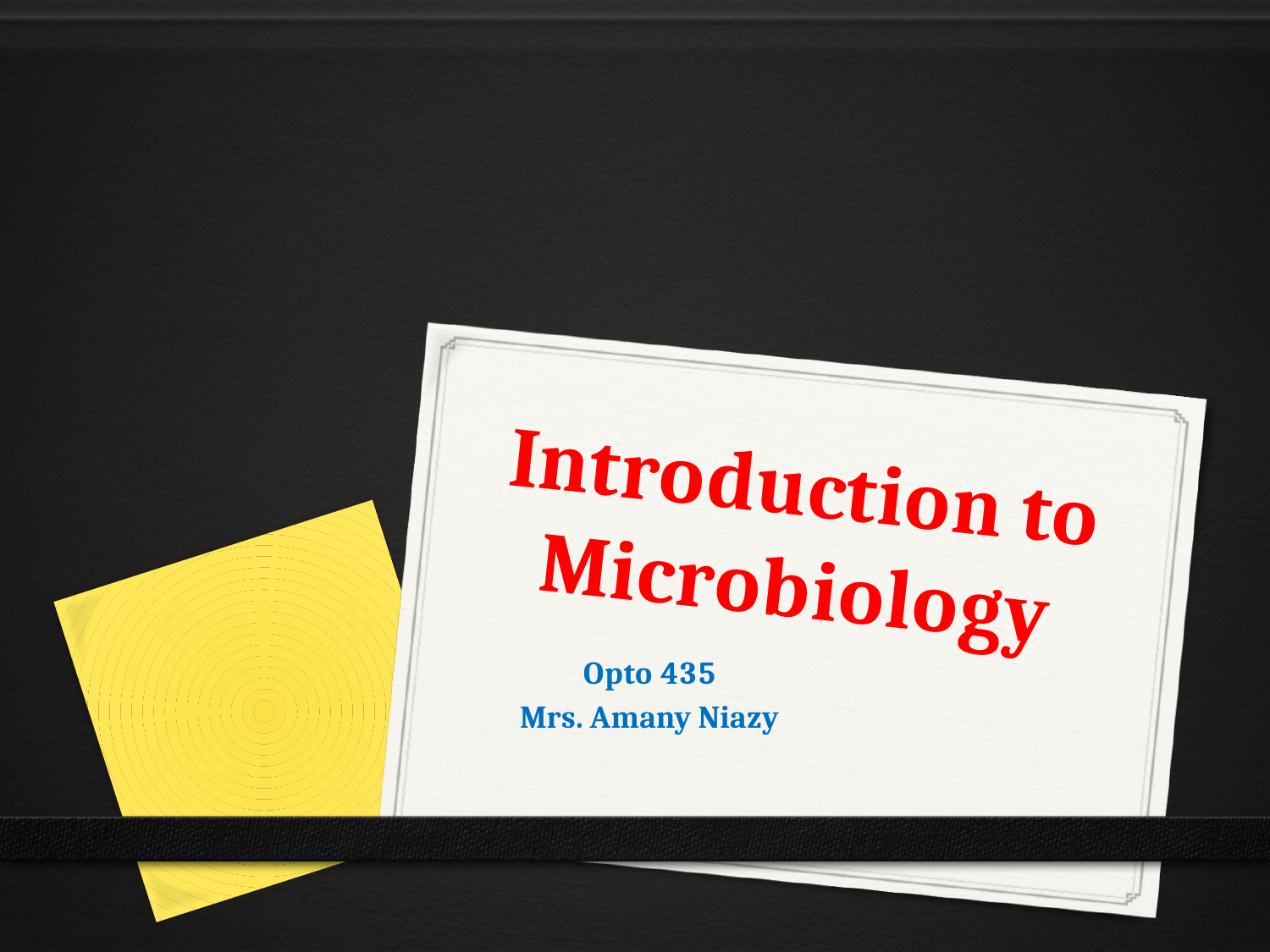

# Introduction to Microbiology
Opto 435
Mrs. Amany Niazy